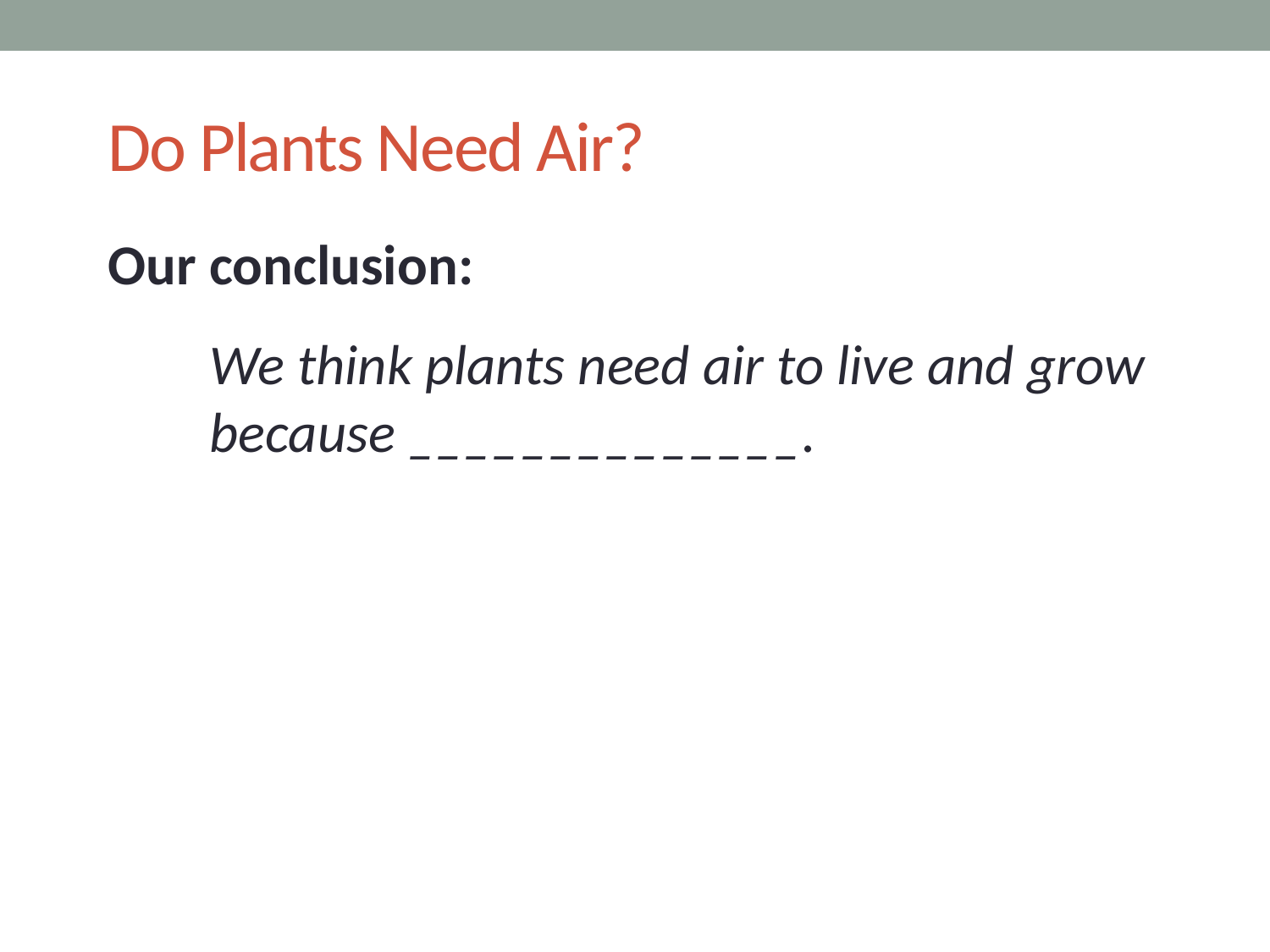

# Do Plants Need Air?
Our conclusion:
We think plants need air to live and grow because ______________.